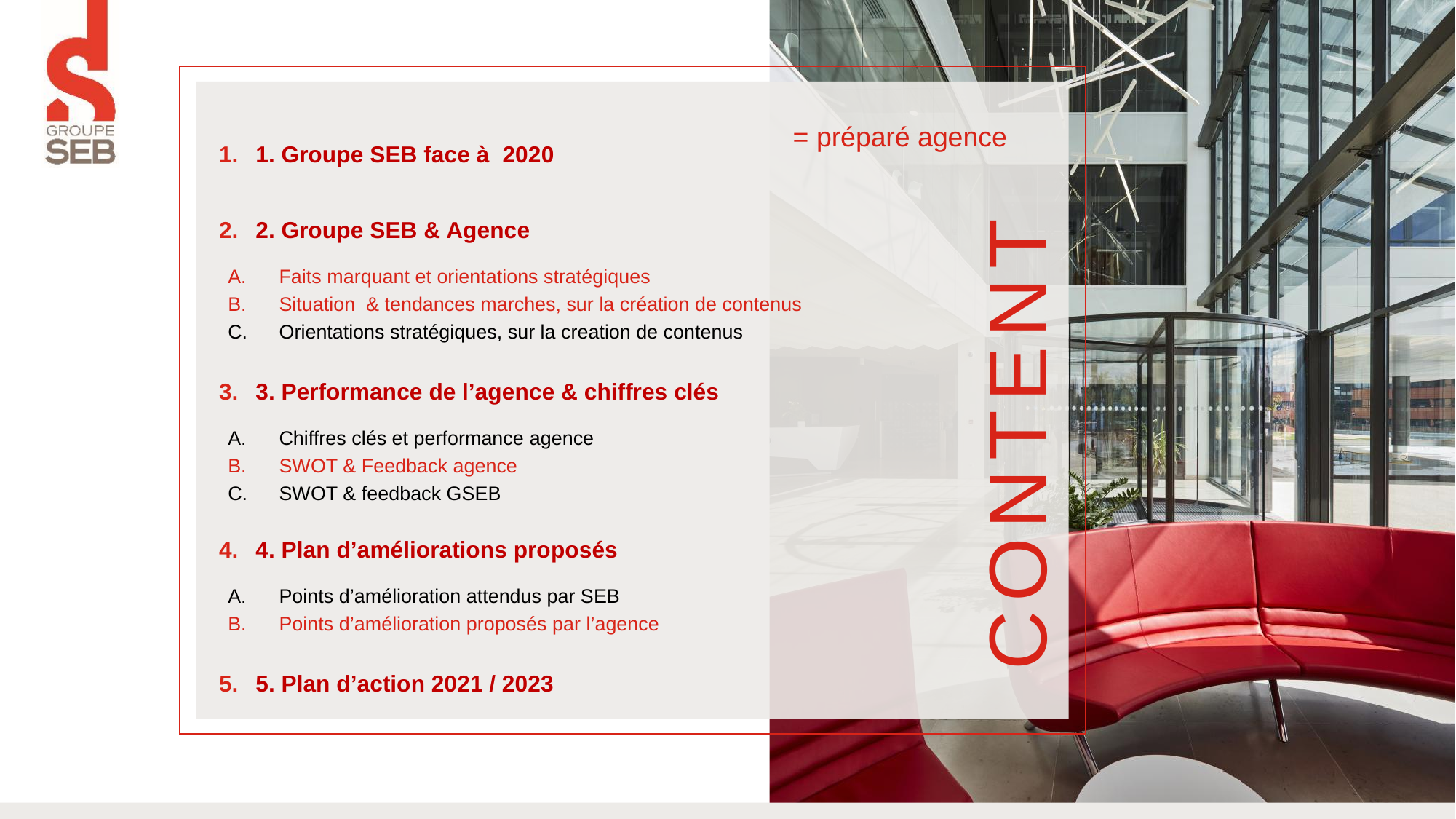

1. Groupe SEB face à  2020

2. Groupe SEB & Agence
Faits marquant et orientations stratégiques
Situation  & tendances marches, sur la création de contenus
Orientations stratégiques, sur la creation de contenus

3. Performance de l’agence & chiffres clés
Chiffres clés et performance agence
SWOT & Feedback agence
SWOT & feedback GSEB

4. Plan d’améliorations proposés
Points d’amélioration attendus par SEB
Points d’amélioration proposés par l’agence

5. Plan d’action 2021 / 2023

= préparé agence